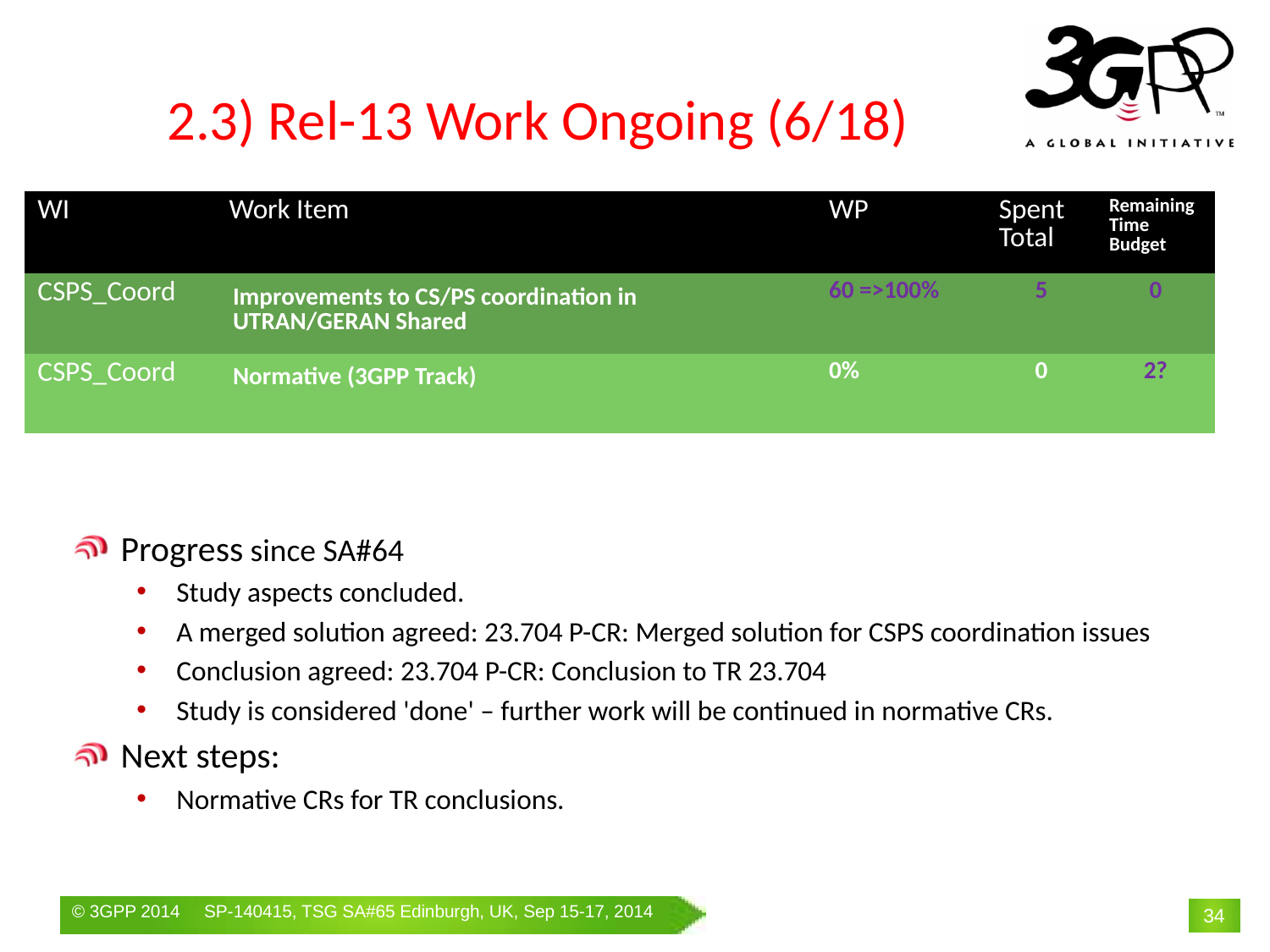

# 2.3) Rel-13 Work Ongoing (6/18)
| WI | Work Item | WP | Spent Total | Remaining Time Budget |
| --- | --- | --- | --- | --- |
| CSPS\_Coord | Improvements to CS/PS coordination in UTRAN/GERAN Shared | 60 =>100% | 5 | 0 |
| CSPS\_Coord | Normative (3GPP Track) | 0% | 0 | 2? |
Progress since SA#64
Study aspects concluded.
A merged solution agreed: 23.704 P-CR: Merged solution for CSPS coordination issues
Conclusion agreed: 23.704 P-CR: Conclusion to TR 23.704
Study is considered 'done' – further work will be continued in normative CRs.
Next steps:
Normative CRs for TR conclusions.